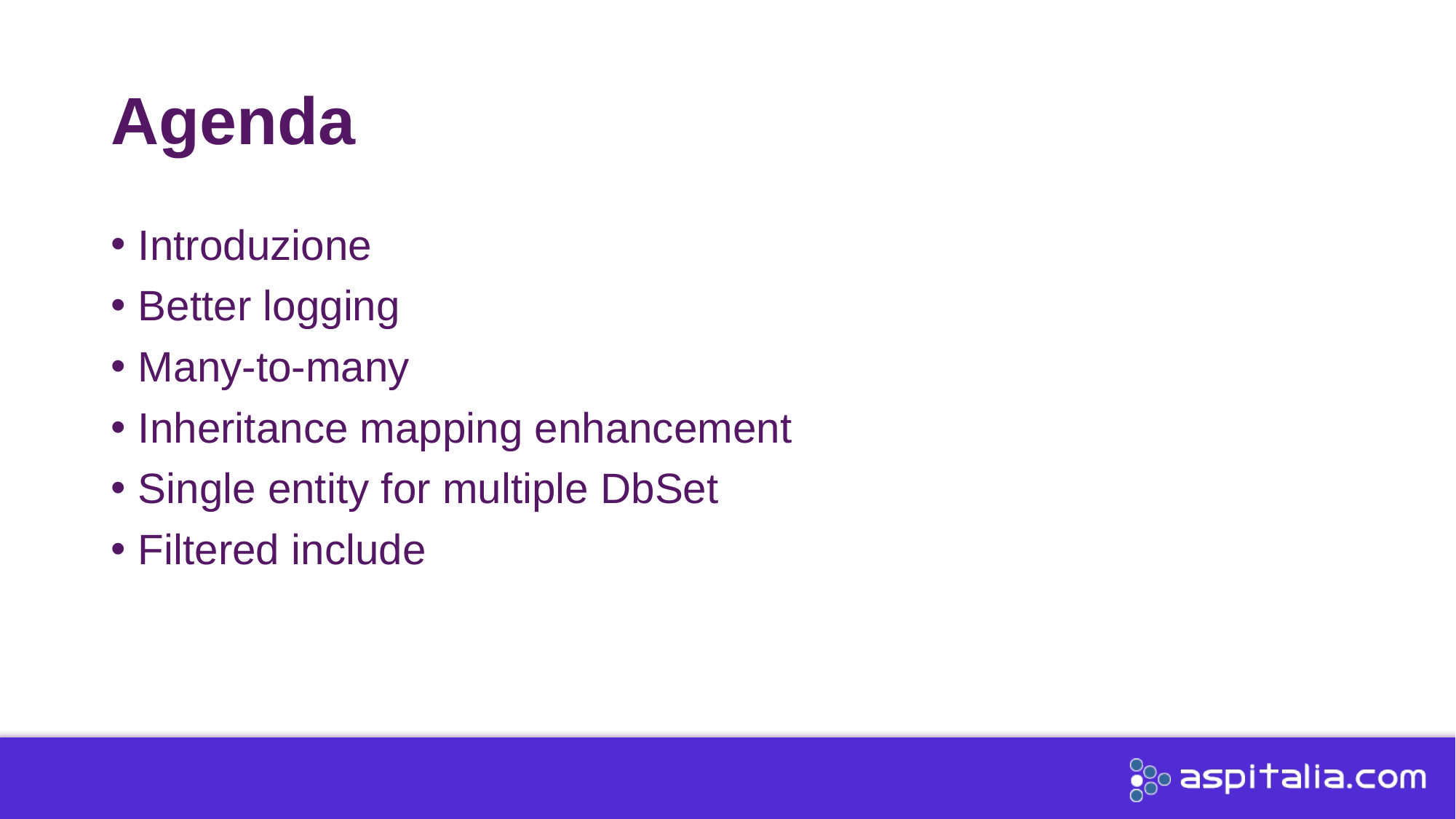

# Agenda
Introduzione
Better logging
Many-to-many
Inheritance mapping enhancement
Single entity for multiple DbSet
Filtered include